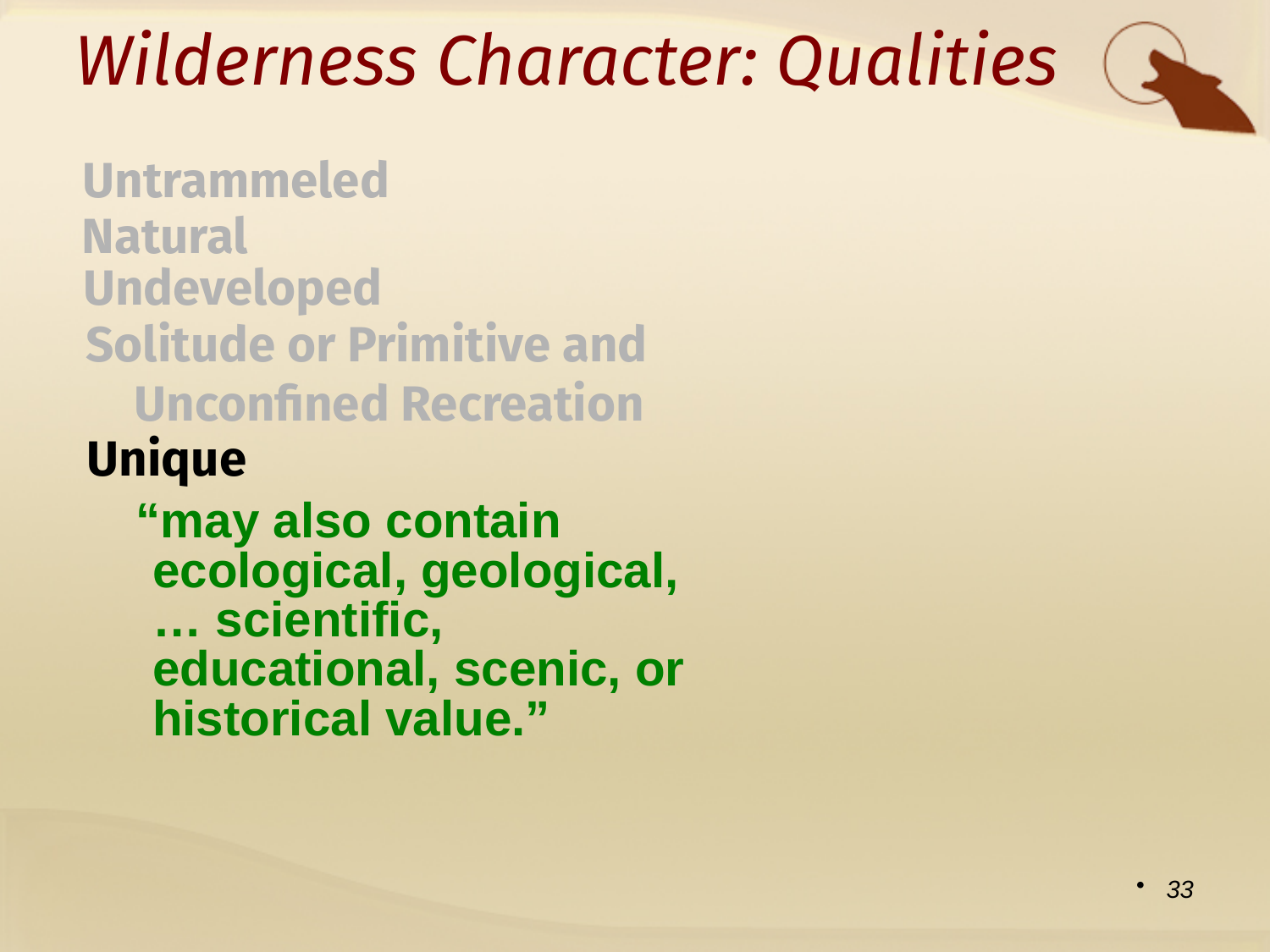

Wilderness Character: Qualities
Untrammeled
Natural
Undeveloped
Solitude or Primitive and Unconfined Recreation
Unique
“may also contain ecological, geological, … scientific, educational, scenic, or historical value.”
33